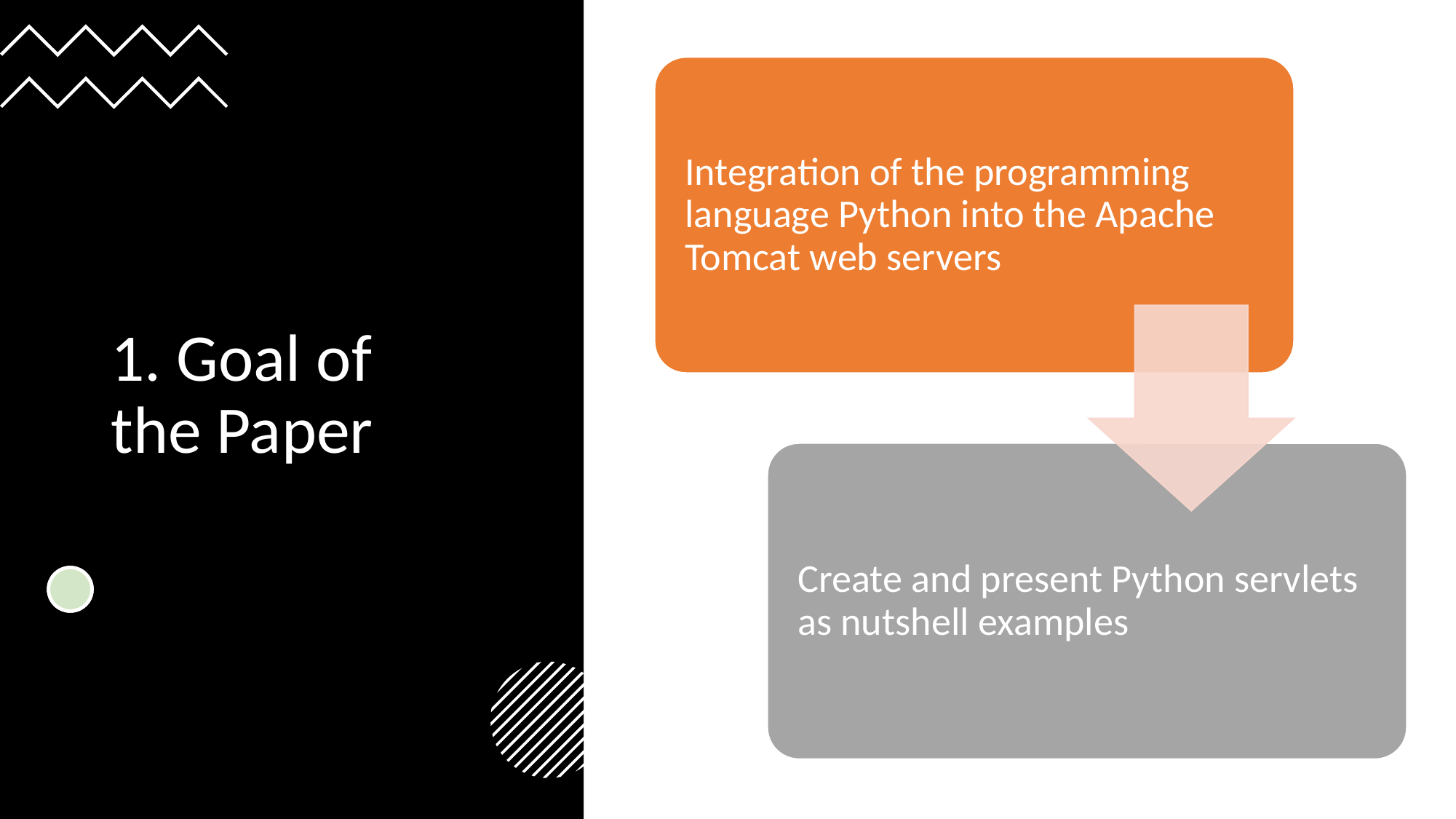

Integration of the programming language Python into the Apache Tomcat web servers
Create and present Python servlets as nutshell examples

# 1. Goal of the Paper